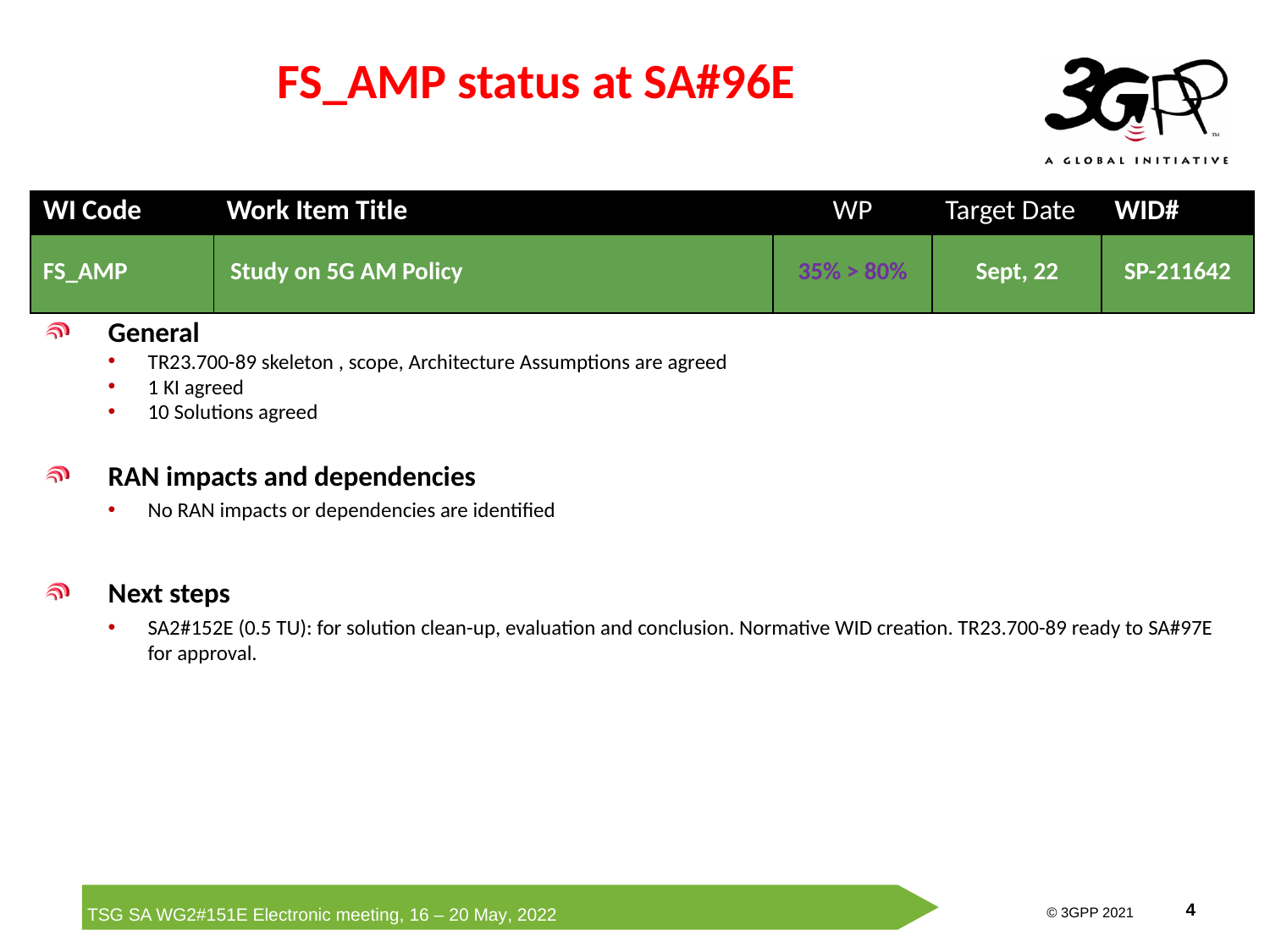

# FS_AMP status at SA#96E
| WI Code | Work Item Title | WP | Target Date | WID# |
| --- | --- | --- | --- | --- |
| FS\_AMP | Study on 5G AM Policy | 35% > 80% | Sept, 22 | SP-211642 |
General
TR23.700-89 skeleton , scope, Architecture Assumptions are agreed
1 KI agreed
10 Solutions agreed

RAN impacts and dependencies
No RAN impacts or dependencies are identified

Next steps
SA2#152E (0.5 TU): for solution clean-up, evaluation and conclusion. Normative WID creation. TR23.700-89 ready to SA#97E for approval.